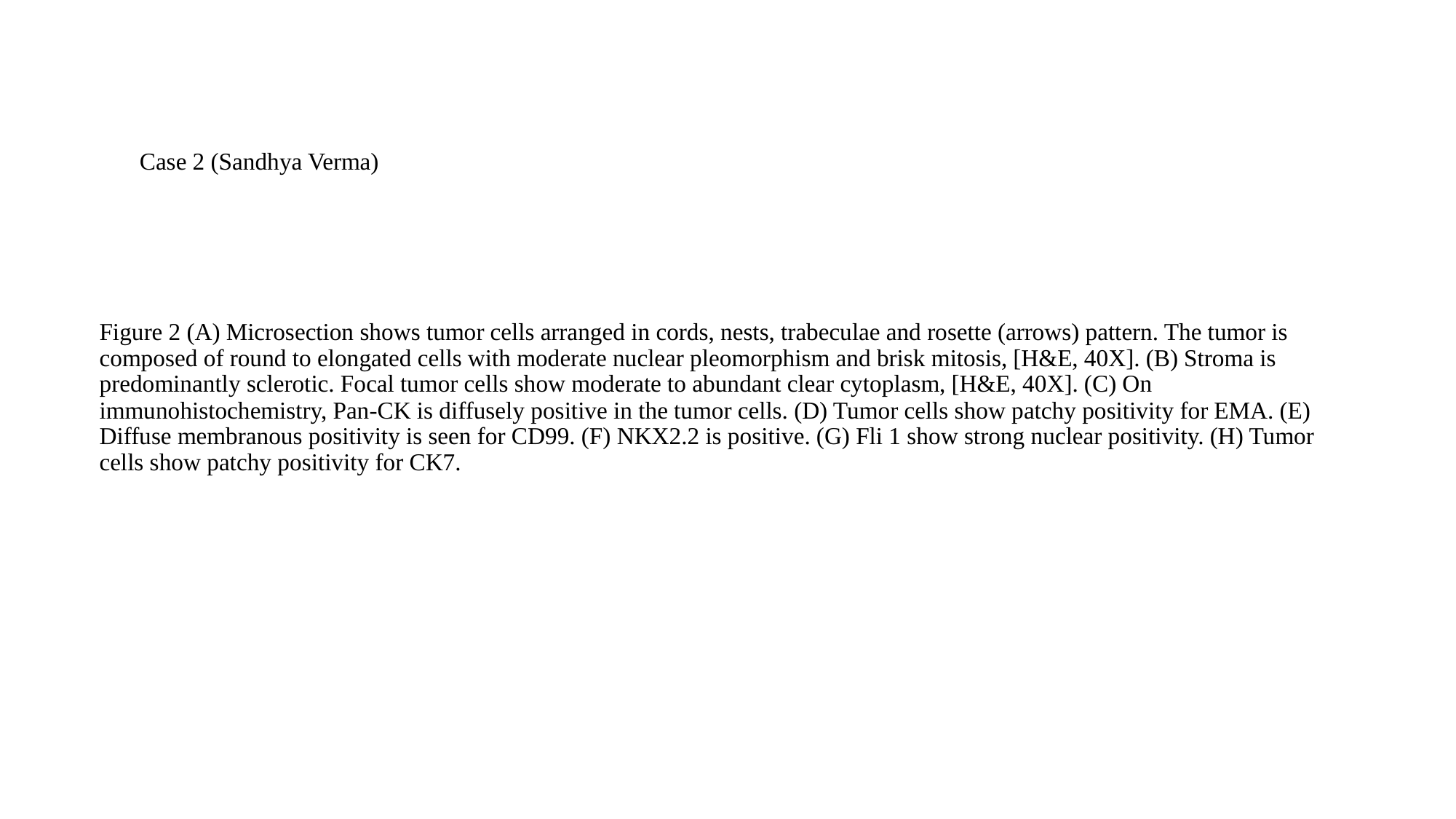

Case 2 (Sandhya Verma)
# Figure 2 (A) Microsection shows tumor cells arranged in cords, nests, trabeculae and rosette (arrows) pattern. The tumor is composed of round to elongated cells with moderate nuclear pleomorphism and brisk mitosis, [H&E, 40X]. (B) Stroma is predominantly sclerotic. Focal tumor cells show moderate to abundant clear cytoplasm, [H&E, 40X]. (C) On immunohistochemistry, Pan-CK is diffusely positive in the tumor cells. (D) Tumor cells show patchy positivity for EMA. (E) Diffuse membranous positivity is seen for CD99. (F) NKX2.2 is positive. (G) Fli 1 show strong nuclear positivity. (H) Tumor cells show patchy positivity for CK7.